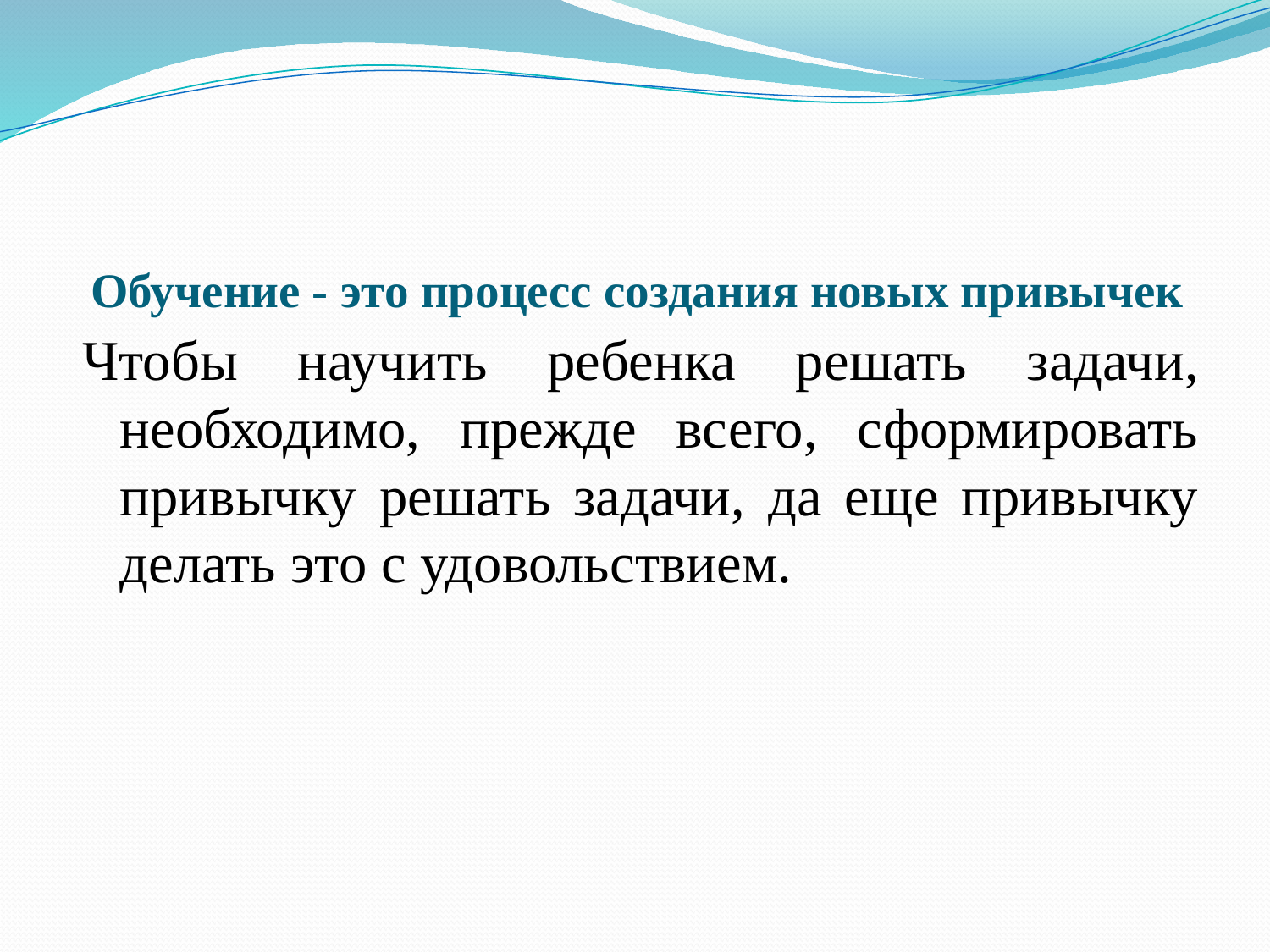

# Обучение - это процесс создания новых привычек
Чтобы научить ребенка решать задачи, необходимо, прежде всего, сформировать привычку решать задачи, да еще привычку делать это с удовольствием.